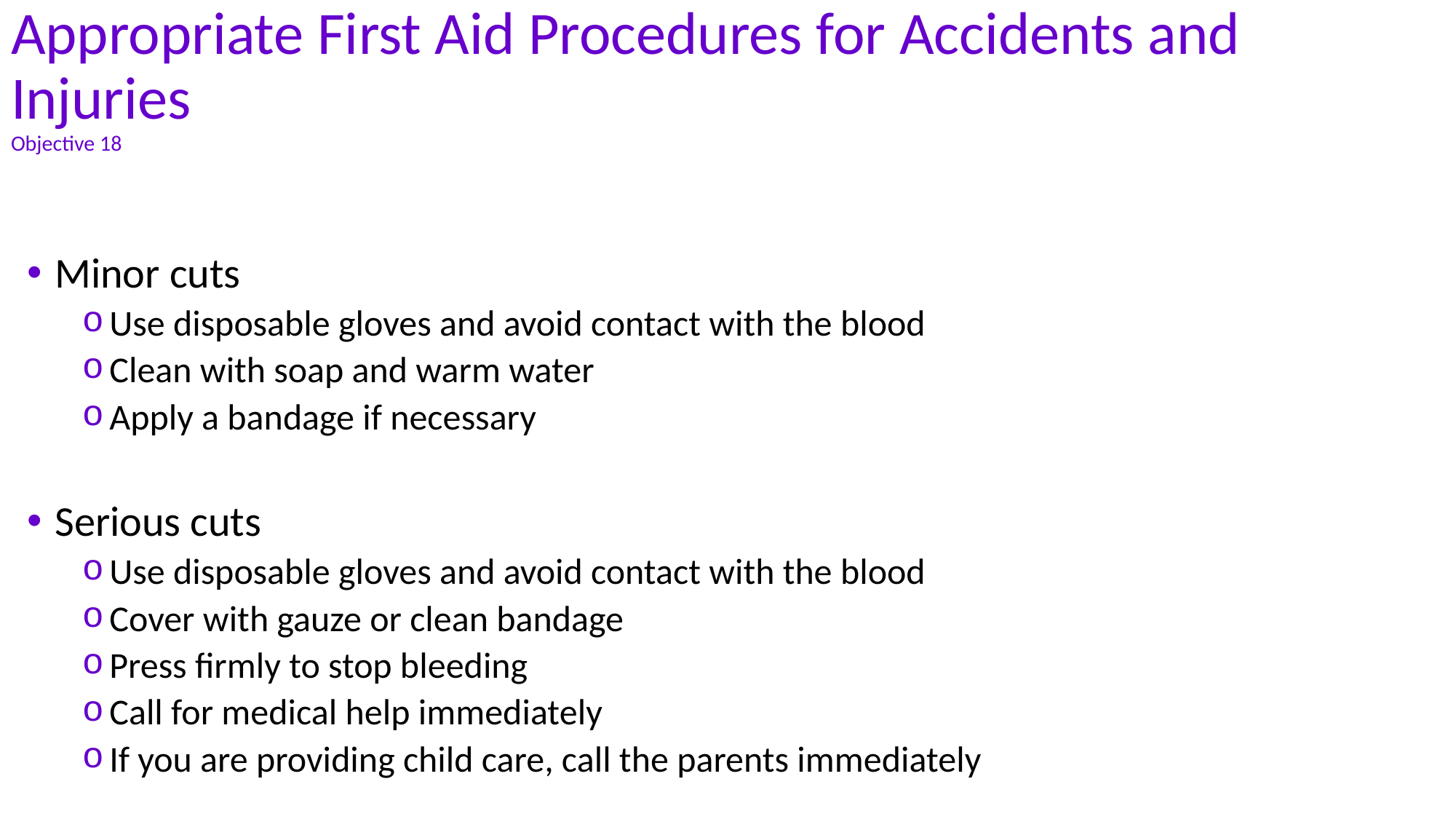

# Appropriate First Aid Procedures for Accidents and Injuries Objective 18
Minor cuts
Use disposable gloves and avoid contact with the blood
Clean with soap and warm water
Apply a bandage if necessary

Serious cuts
Use disposable gloves and avoid contact with the blood
Cover with gauze or clean bandage
Press firmly to stop bleeding
Call for medical help immediately
If you are providing child care, call the parents immediately